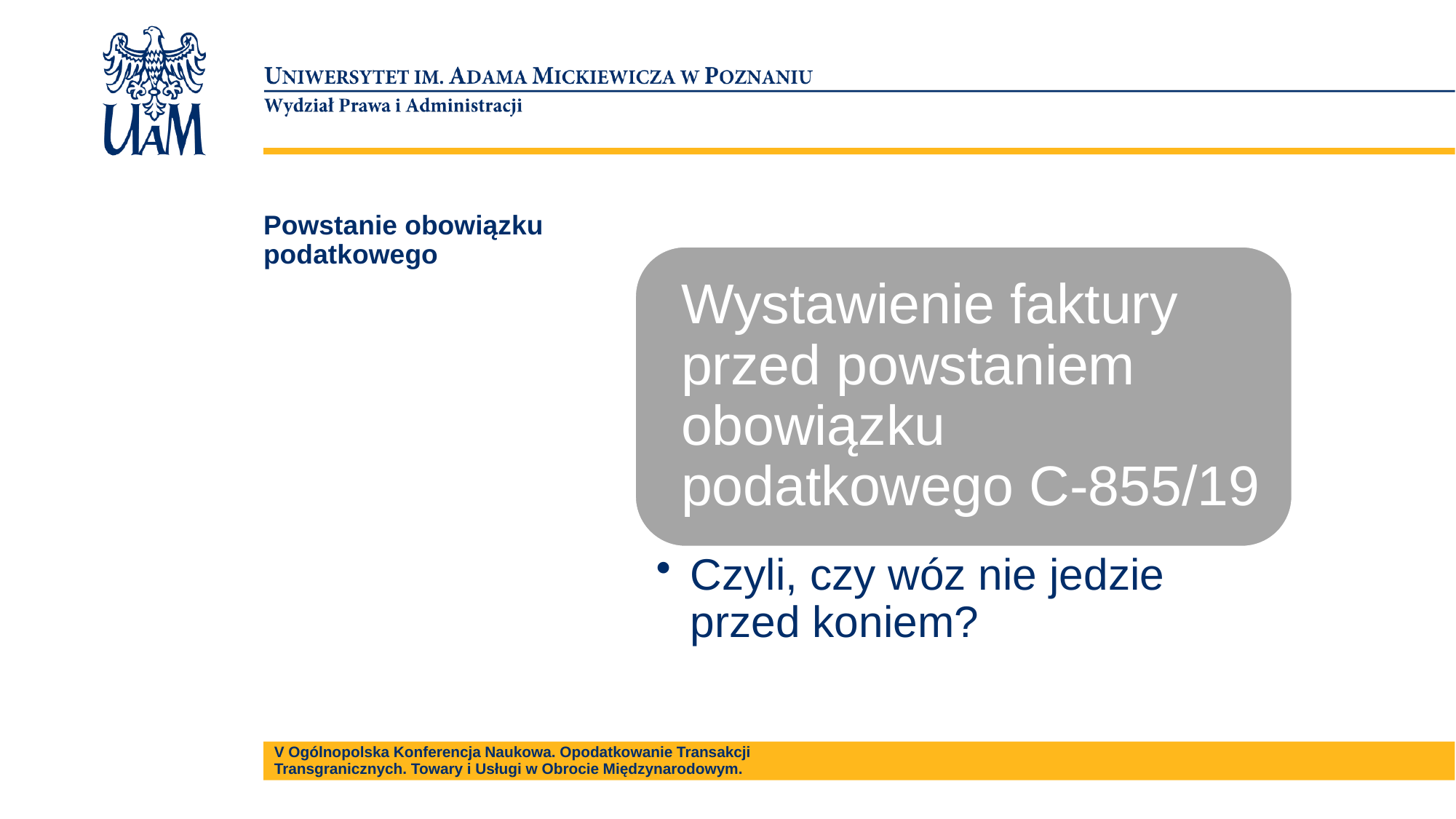

# Powstanie obowiązku podatkowego
Wystawienie faktury przed powstaniem obowiązku podatkowego C-855/19
Czyli, czy wóz nie jedzie przed koniem?
V Ogólnopolska Konferencja Naukowa. Opodatkowanie Transakcji Transgranicznych. Towary i Usługi w Obrocie Międzynarodowym.